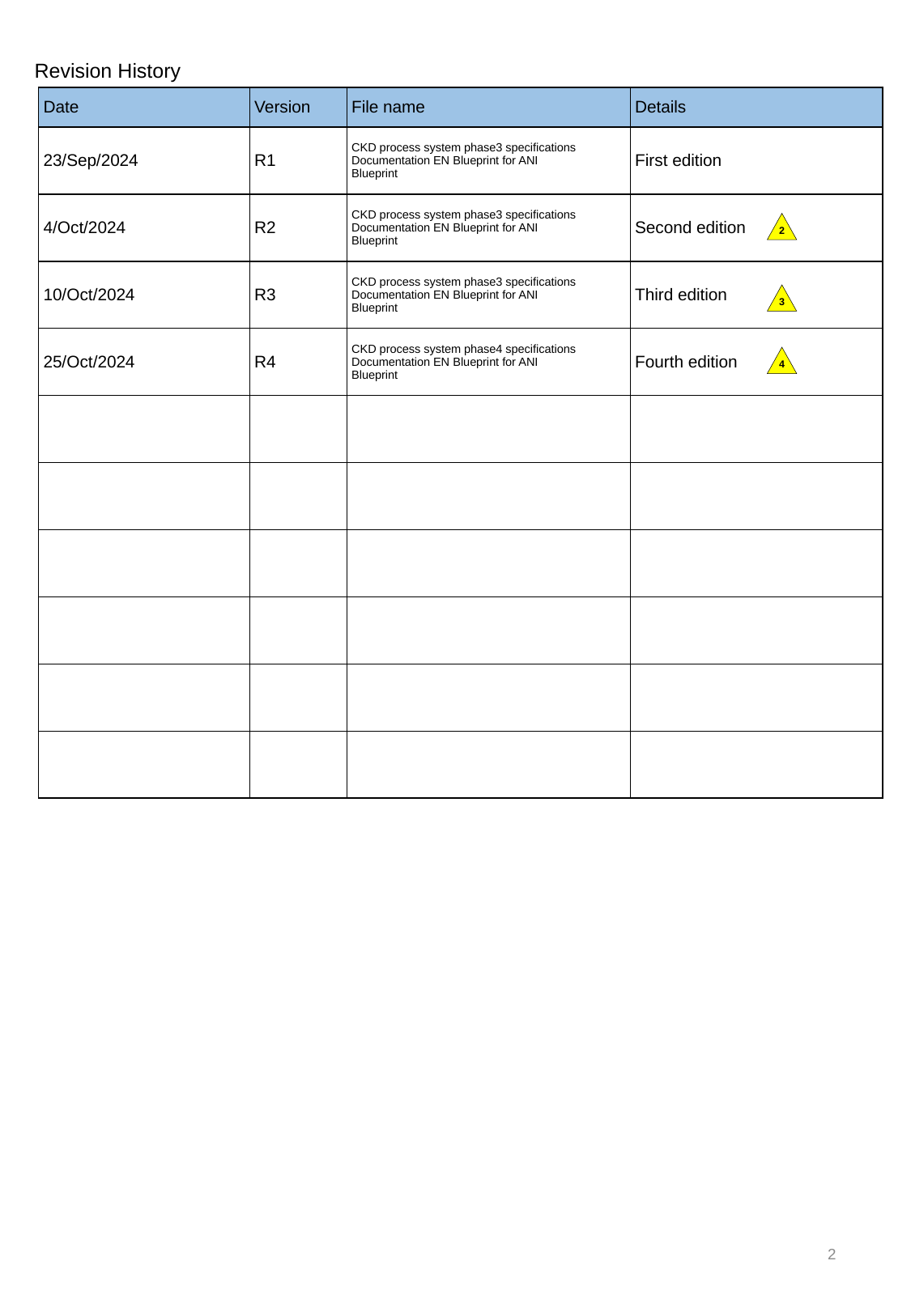

Revision History
| Date | Version | File name | Details |
| --- | --- | --- | --- |
| 23/Sep/2024 | R1 | CKD process system phase3 specifications Documentation EN Blueprint for ANI Blueprint | First edition |
| 4/Oct/2024 | R2 | CKD process system phase3 specifications Documentation EN Blueprint for ANI Blueprint | Second edition |
| 10/Oct/2024 | R3 | CKD process system phase3 specifications Documentation EN Blueprint for ANI Blueprint | Third edition |
| 25/Oct/2024 | R4 | CKD process system phase4 specifications Documentation EN Blueprint for ANI Blueprint | Fourth edition |
|  |  |  |  |
|  |  |  |  |
|  |  |  |  |
|  |  |  |  |
|  |  |  |  |
|  |  |  |  |
2
3
4
2